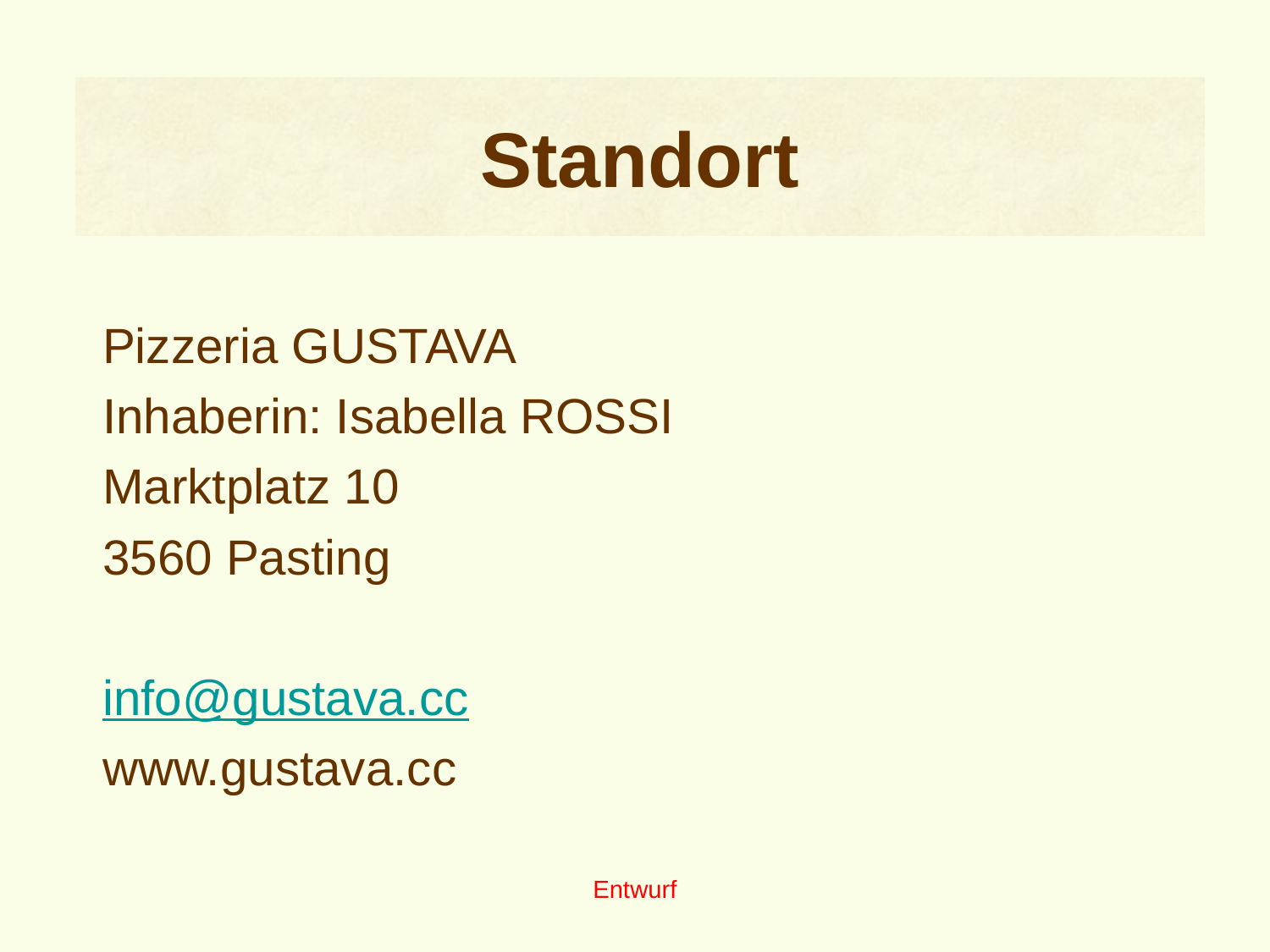

# Standort
Pizzeria GUSTAVA
Inhaberin: Isabella ROSSI
Marktplatz 10
3560 Pasting

info@gustava.cc
www.gustava.cc

Entwurf